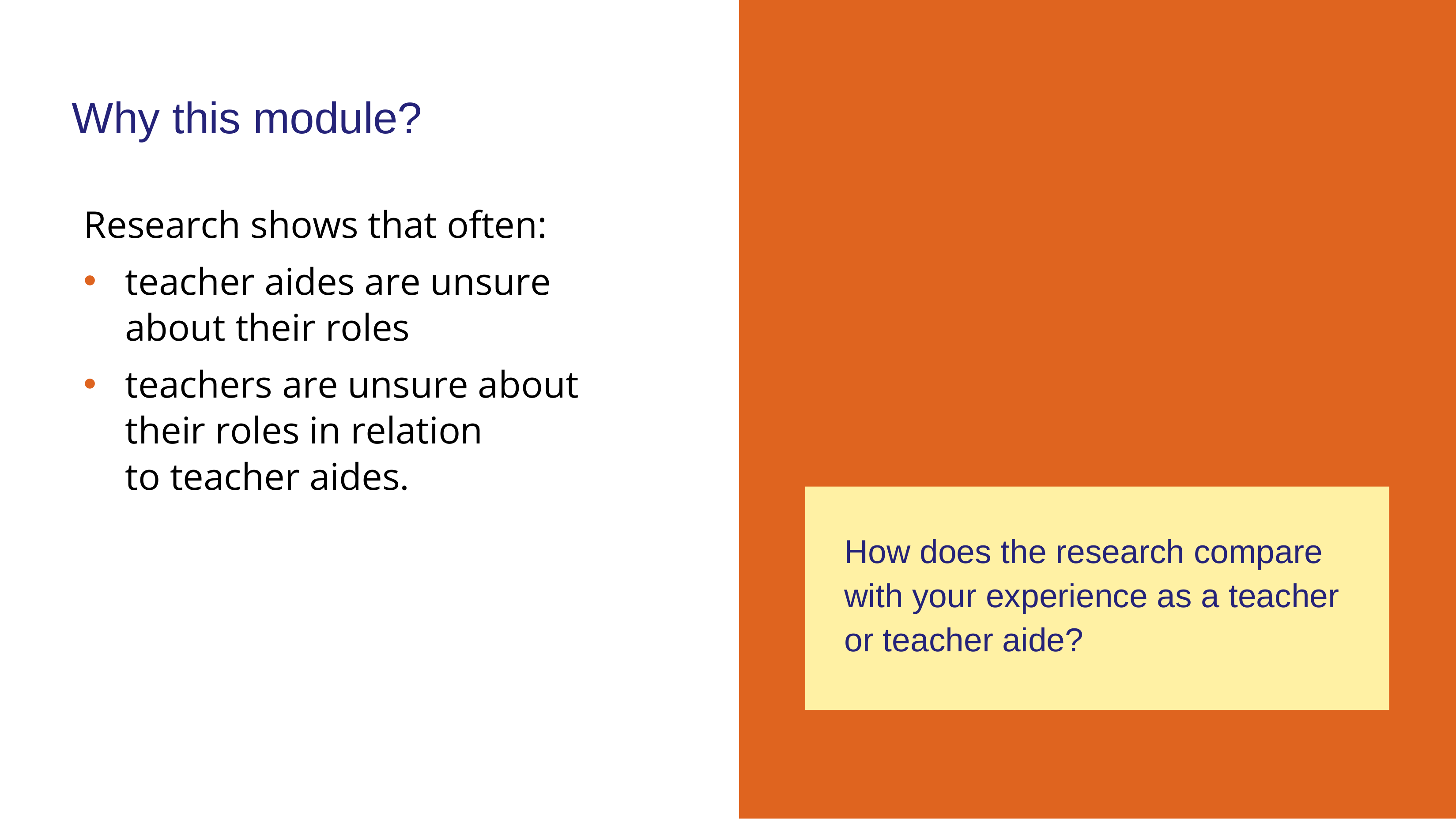

Why this module?

Research shows that often:
teacher aides are unsure about their roles
teachers are unsure about their roles in relation
to teacher aides.

How does the research compare with your experience as a teacher or teacher aide?